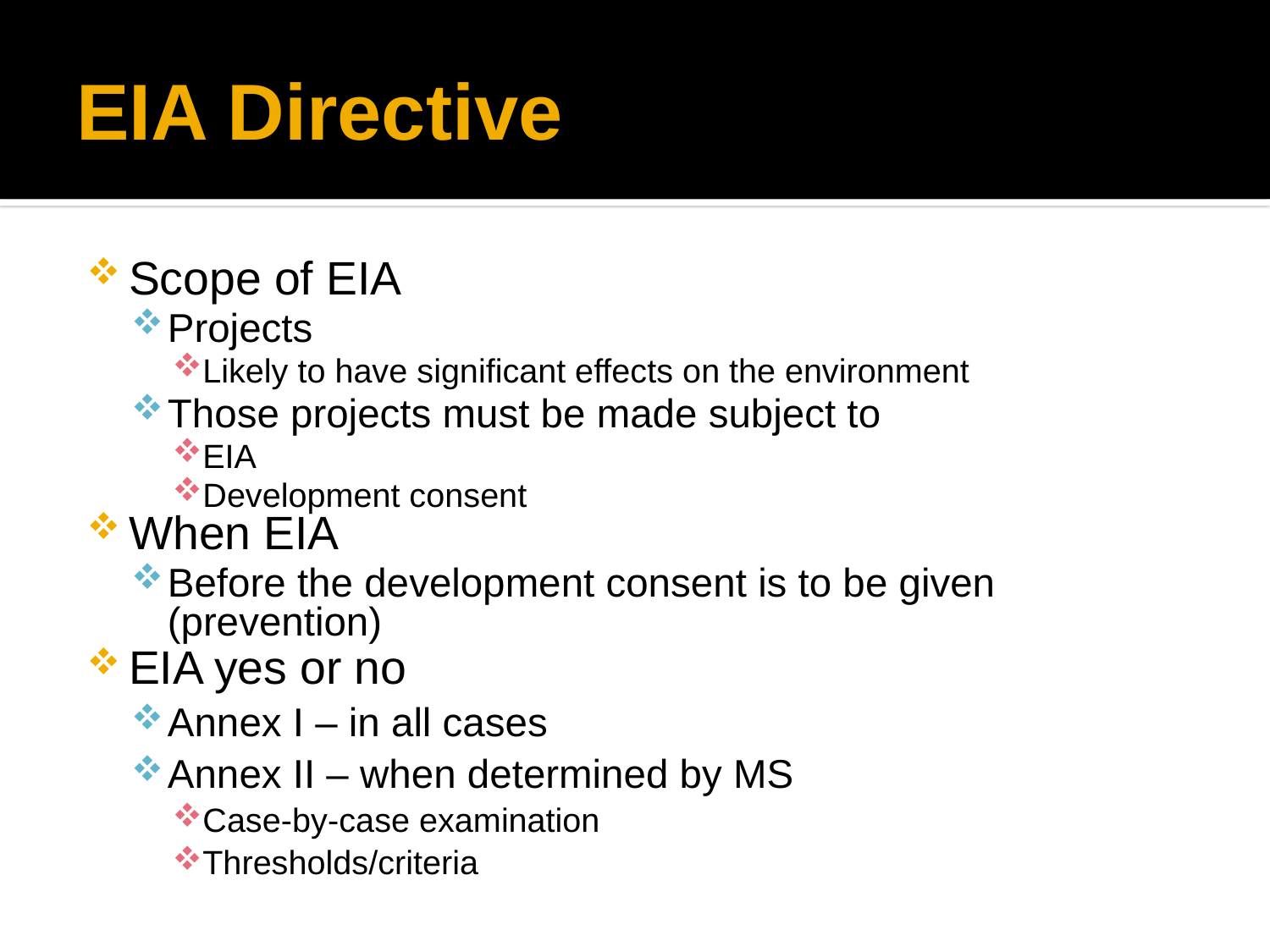

# EIA Directive
Scope of EIA
Projects
Likely to have significant effects on the environment
Those projects must be made subject to
EIA
Development consent
When EIA
Before the development consent is to be given (prevention)
EIA yes or no
Annex I – in all cases
Annex II – when determined by MS
Case-by-case examination
Thresholds/criteria